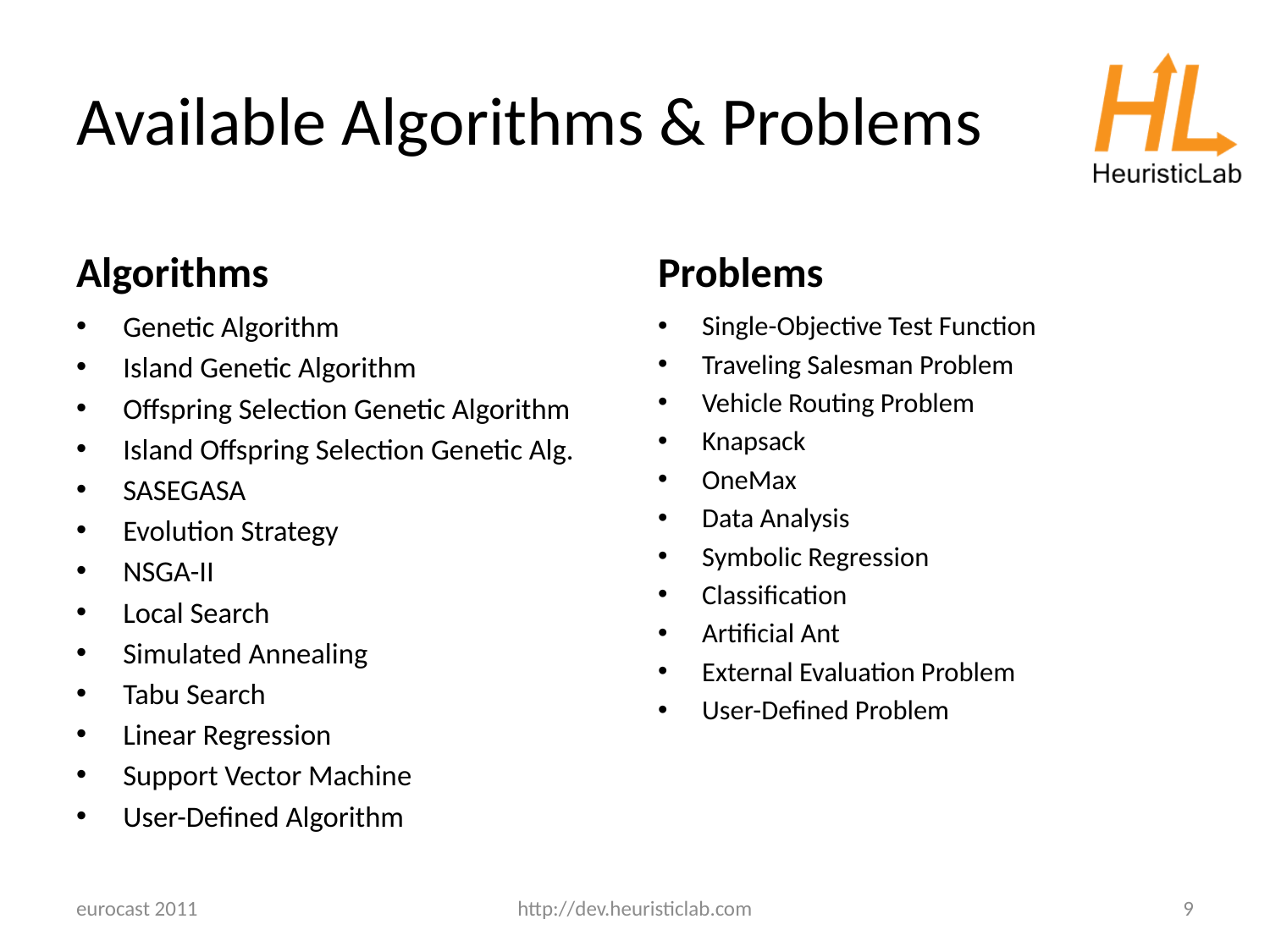

# Available Algorithms & Problems
Algorithms
Problems
Genetic Algorithm
Island Genetic Algorithm
Offspring Selection Genetic Algorithm
Island Offspring Selection Genetic Alg.
SASEGASA
Evolution Strategy
NSGA-II
Local Search
Simulated Annealing
Tabu Search
Linear Regression
Support Vector Machine
User-Defined Algorithm
Single-Objective Test Function
Traveling Salesman Problem
Vehicle Routing Problem
Knapsack
OneMax
Data Analysis
Symbolic Regression
Classification
Artificial Ant
External Evaluation Problem
User-Defined Problem
eurocast 2011
http://dev.heuristiclab.com
9